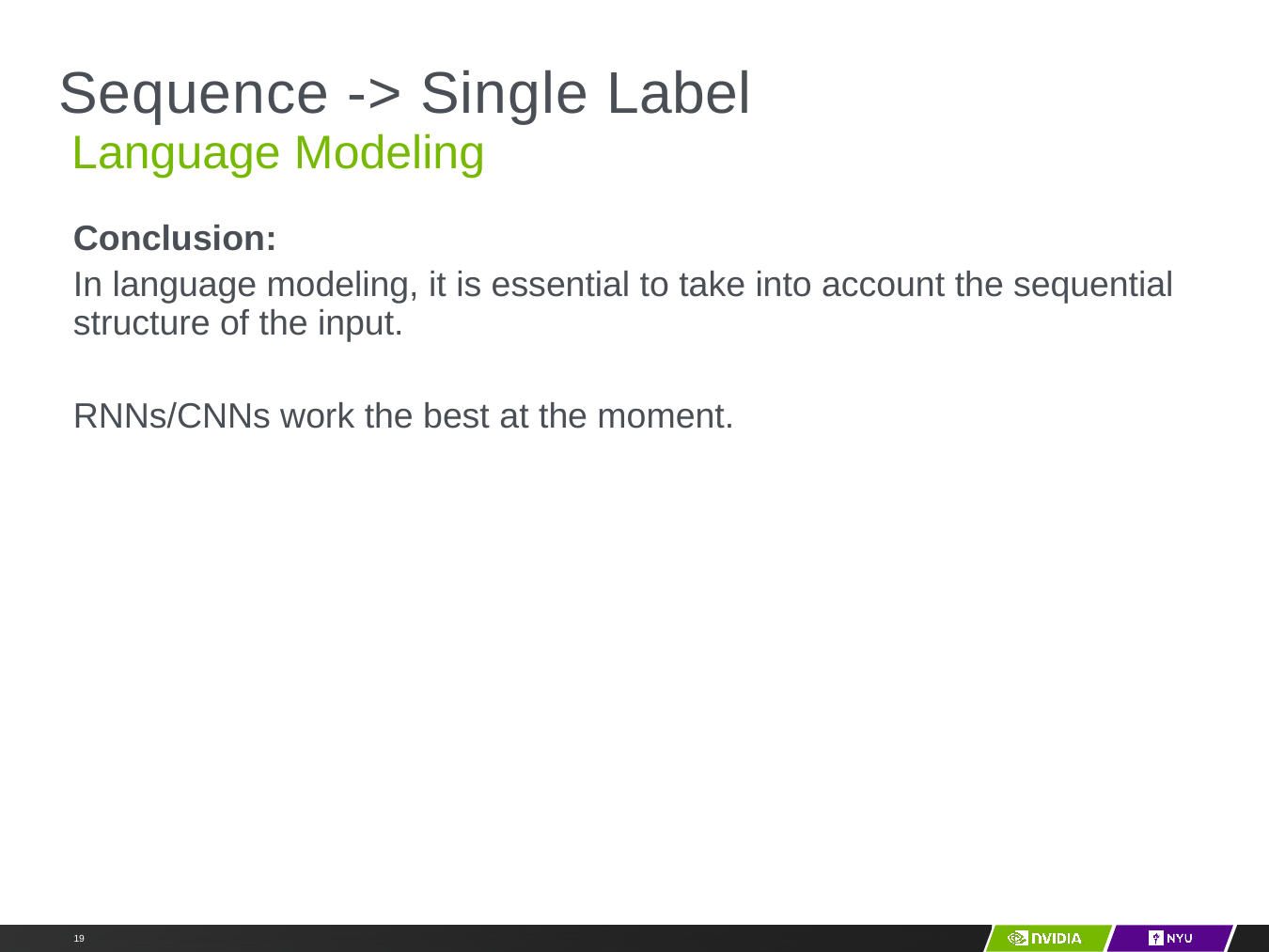

# Sequence -> Single Label
Language Modeling
Conclusion:
In language modeling, it is essential to take into account the sequential structure of the input.

RNNs/CNNs work the best at the moment.